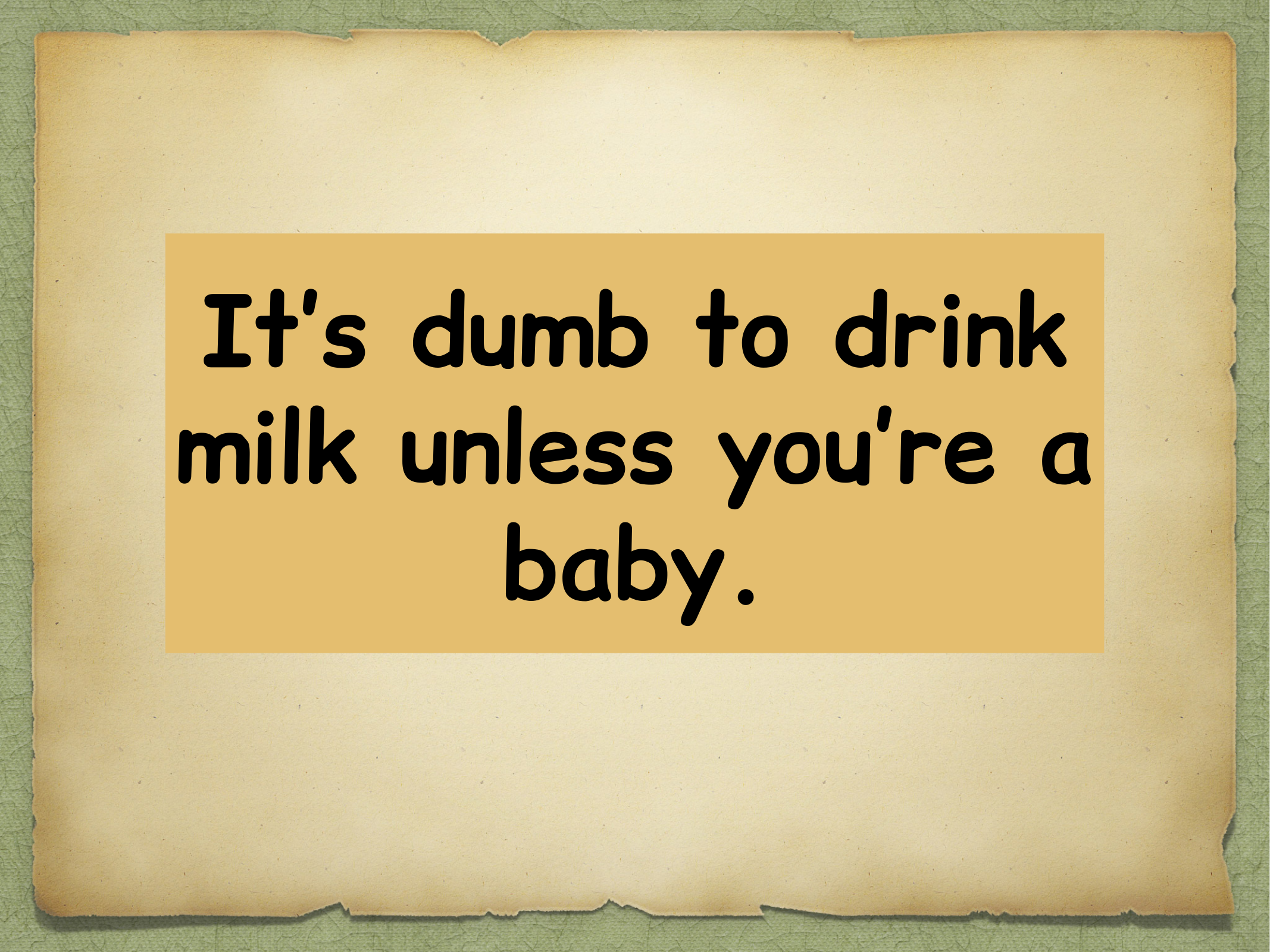

It’s dumb to drink milk unless you’re a baby.